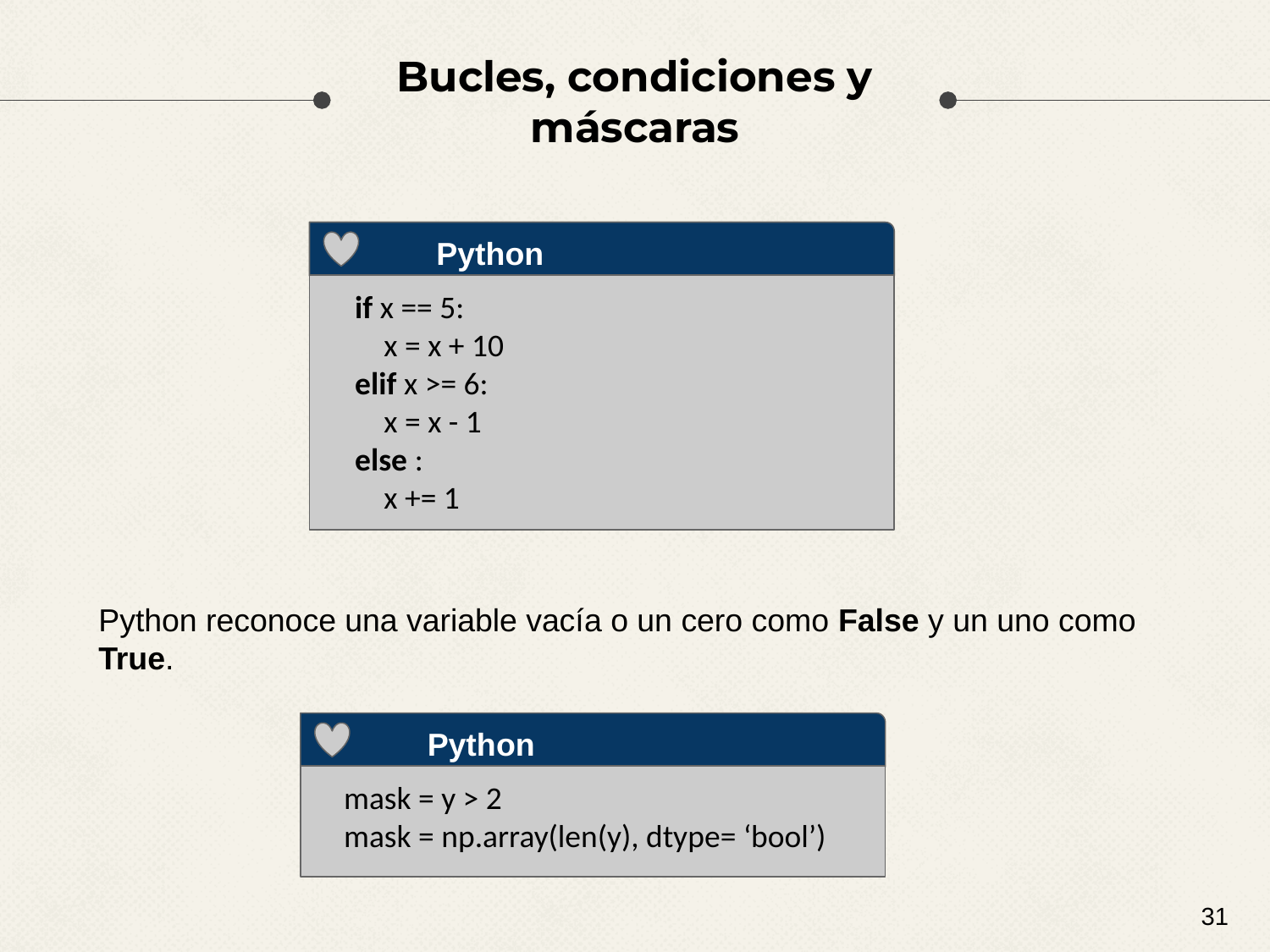

# Bucles, condiciones y máscaras
Python

if x == 5:
    x = x + 10
elif x >= 6:
    x = x - 1
else :
    x += 1

Python reconoce una variable vacía o un cero como False y un uno como True.
Python

mask = y > 2
mask = np.array(len(y), dtype= ‘bool’)
31